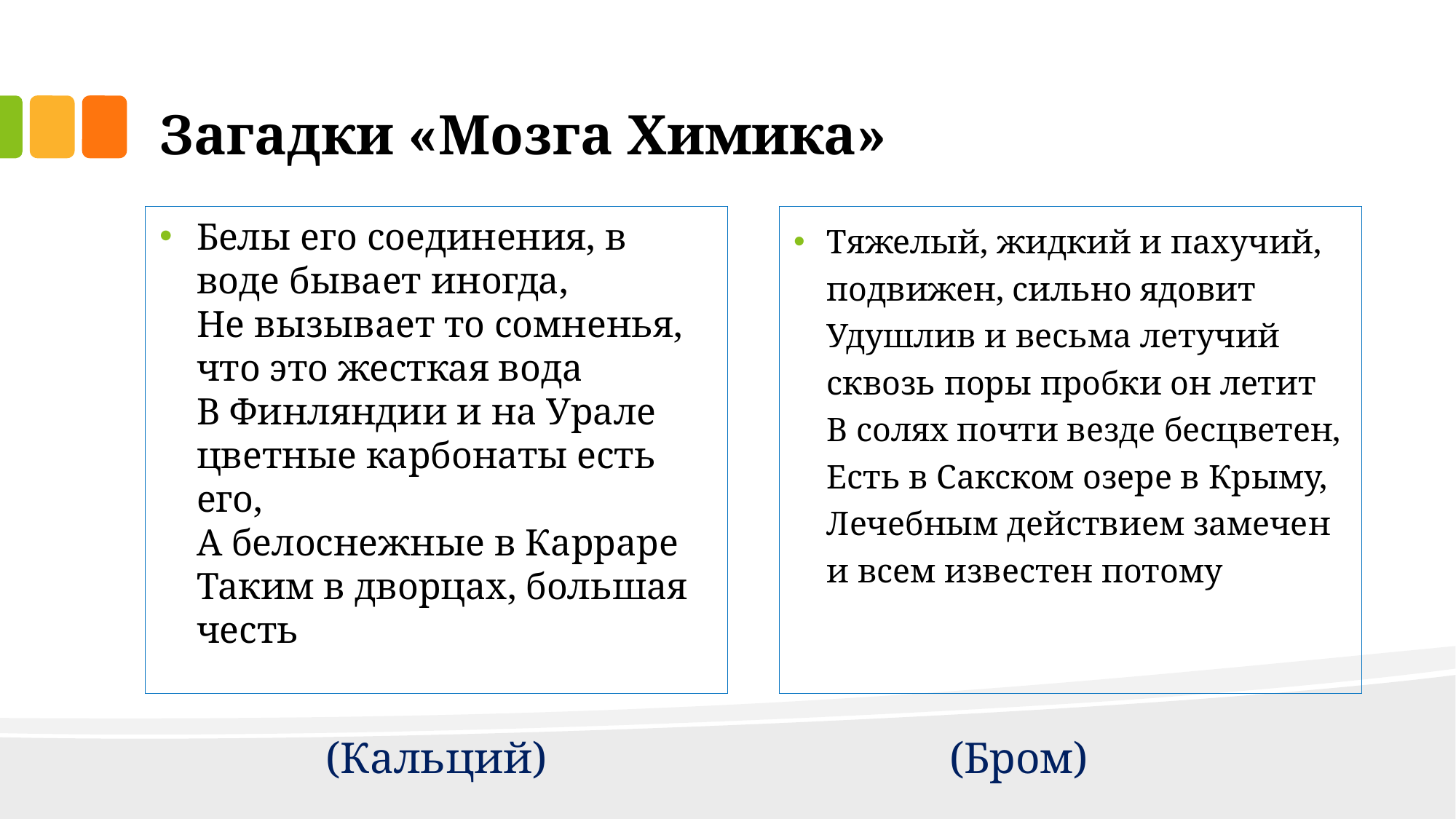

# Загадки «Мозга Химика»
Белы его соединения, в воде бывает иногда,
Не вызывает то сомненья, что это жесткая вода
В Финляндии и на Урале цветные карбонаты есть его,
А белоснежные в Карраре
Таким в дворцах, большая честь
Тяжелый, жидкий и пахучий, подвижен, сильно ядовит
Удушлив и весьма летучий сквозь поры пробки он летит
В солях почти везде бесцветен,
Есть в Сакском озере в Крыму,
Лечебным действием замечен и всем известен потому
(Кальций)
(Бром)